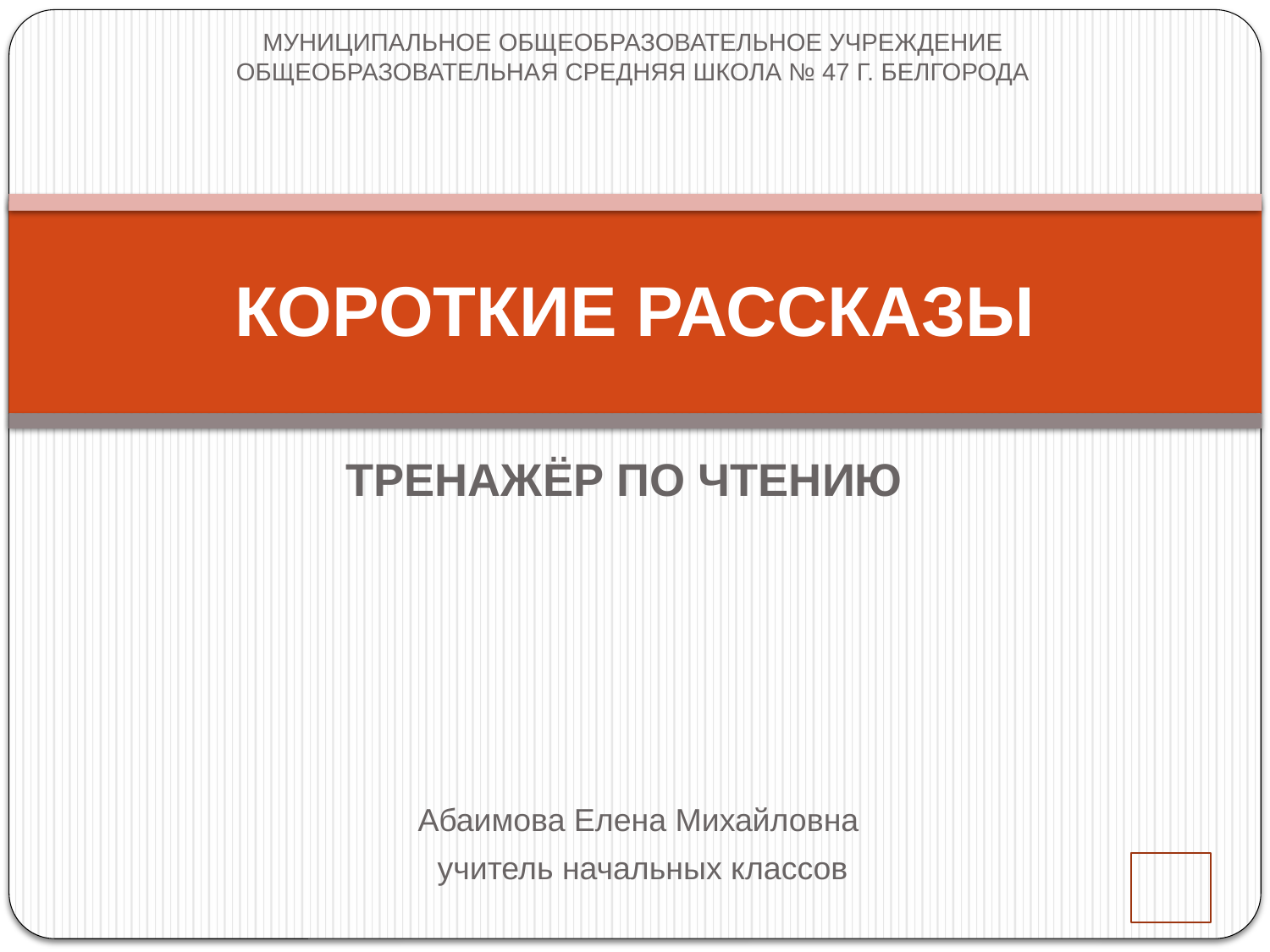

МУНИЦИПАЛЬНОЕ ОБЩЕОБРАЗОВАТЕЛЬНОЕ УЧРЕЖДЕНИЕ ОБЩЕОБРАЗОВАТЕЛЬНАЯ СРЕДНЯЯ ШКОЛА № 47 Г. БЕЛГОРОДА
# КОРОТКИЕ РАССКАЗЫ
ТРЕНАЖЁР ПО ЧТЕНИЮ
Абаимова Елена Михайловна
учитель начальных классов